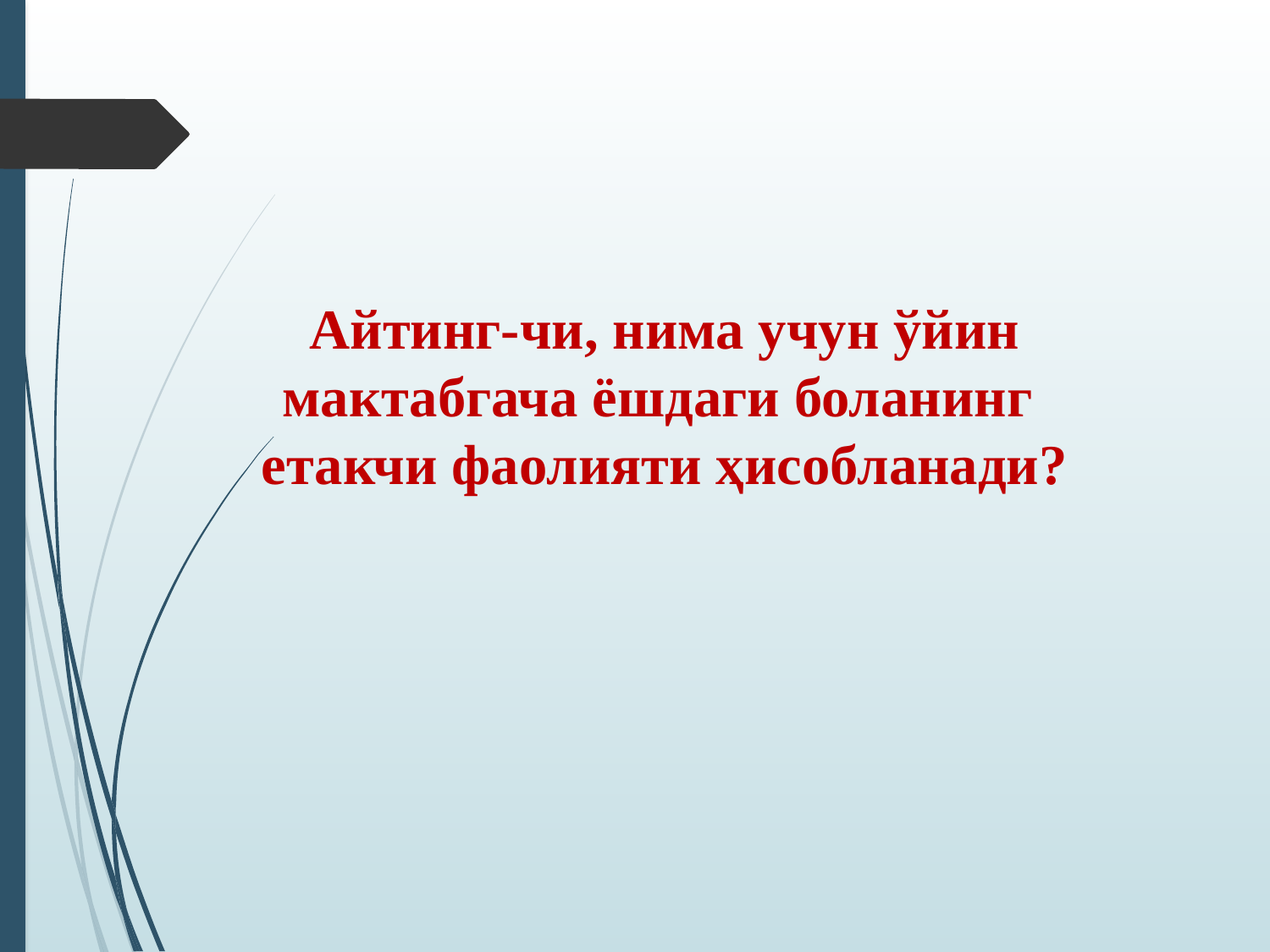

Айтинг-чи, нима учун ўйин мактабгача ёшдаги боланинг
етакчи фаолияти ҳисобланади?